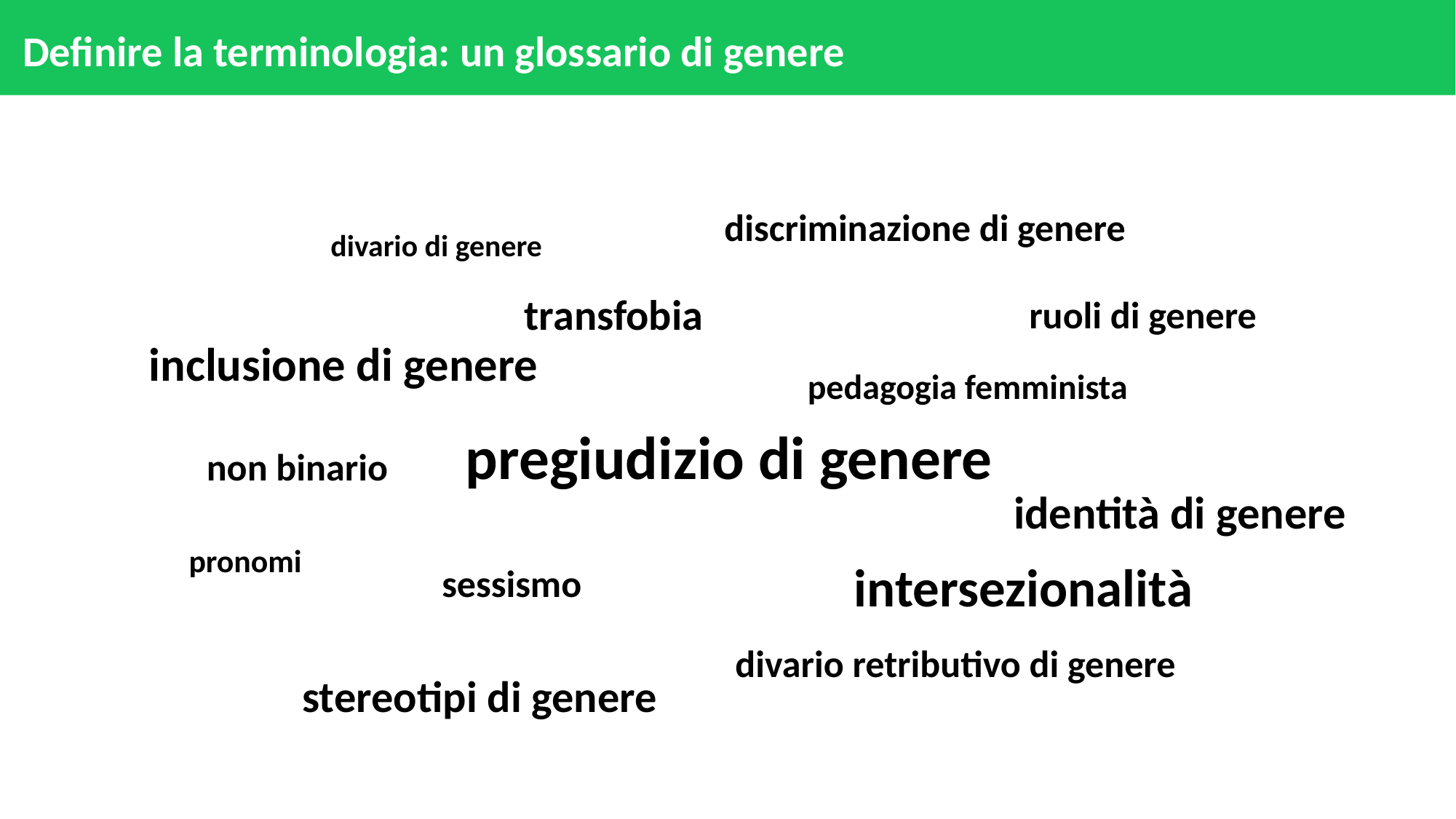

# Definire la terminologia: un glossario di genere
discriminazione di genere
divario di genere
transfobia
ruoli di genere
inclusione di genere
pedagogia femminista
pregiudizio di genere
non binario
identità di genere
pronomi
intersezionalità
sessismo
divario retributivo di genere
stereotipi di genere